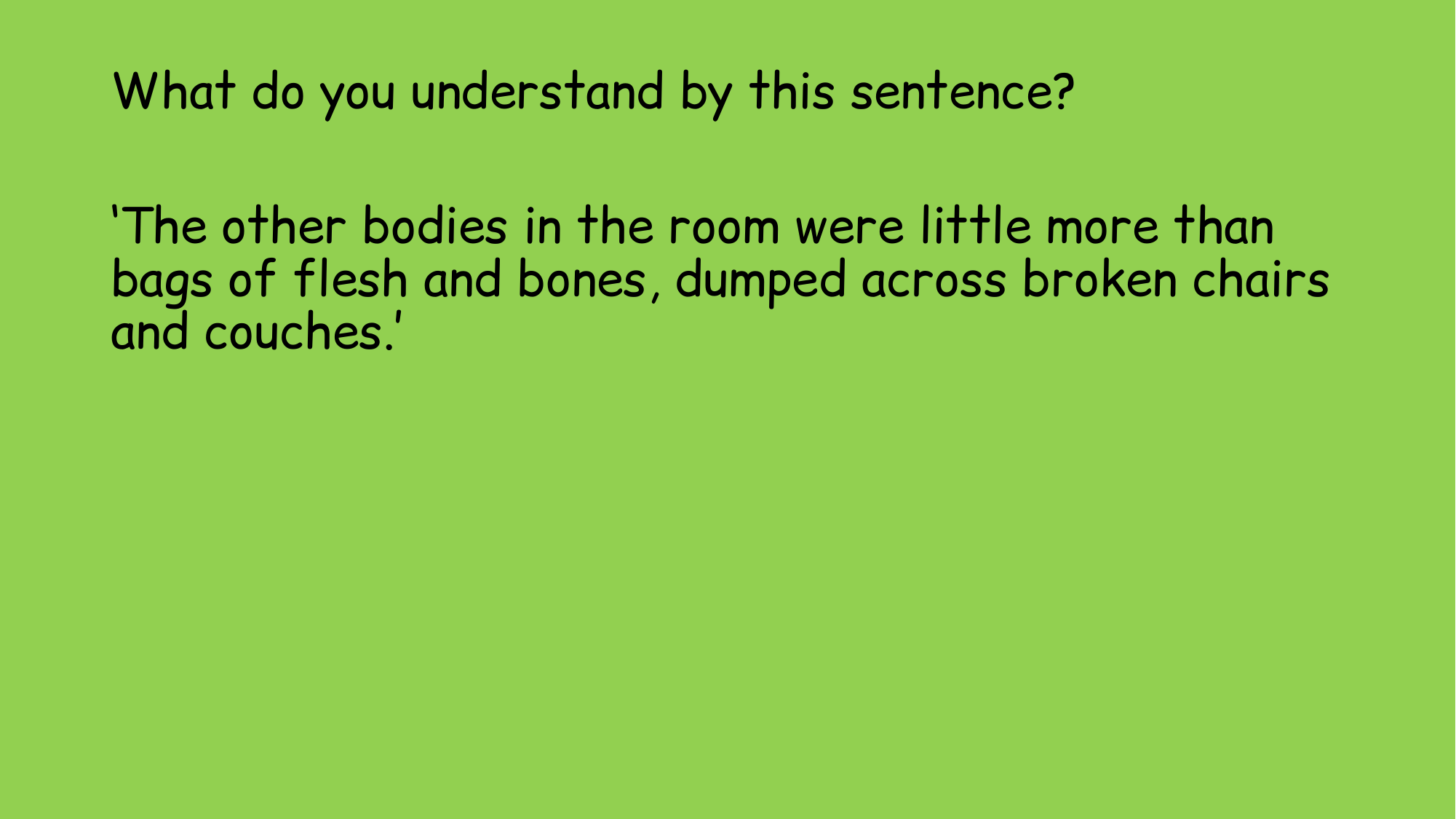

What do you understand by this sentence?

‘The other bodies in the room were little more than bags of flesh and bones, dumped across broken chairs and couches.’